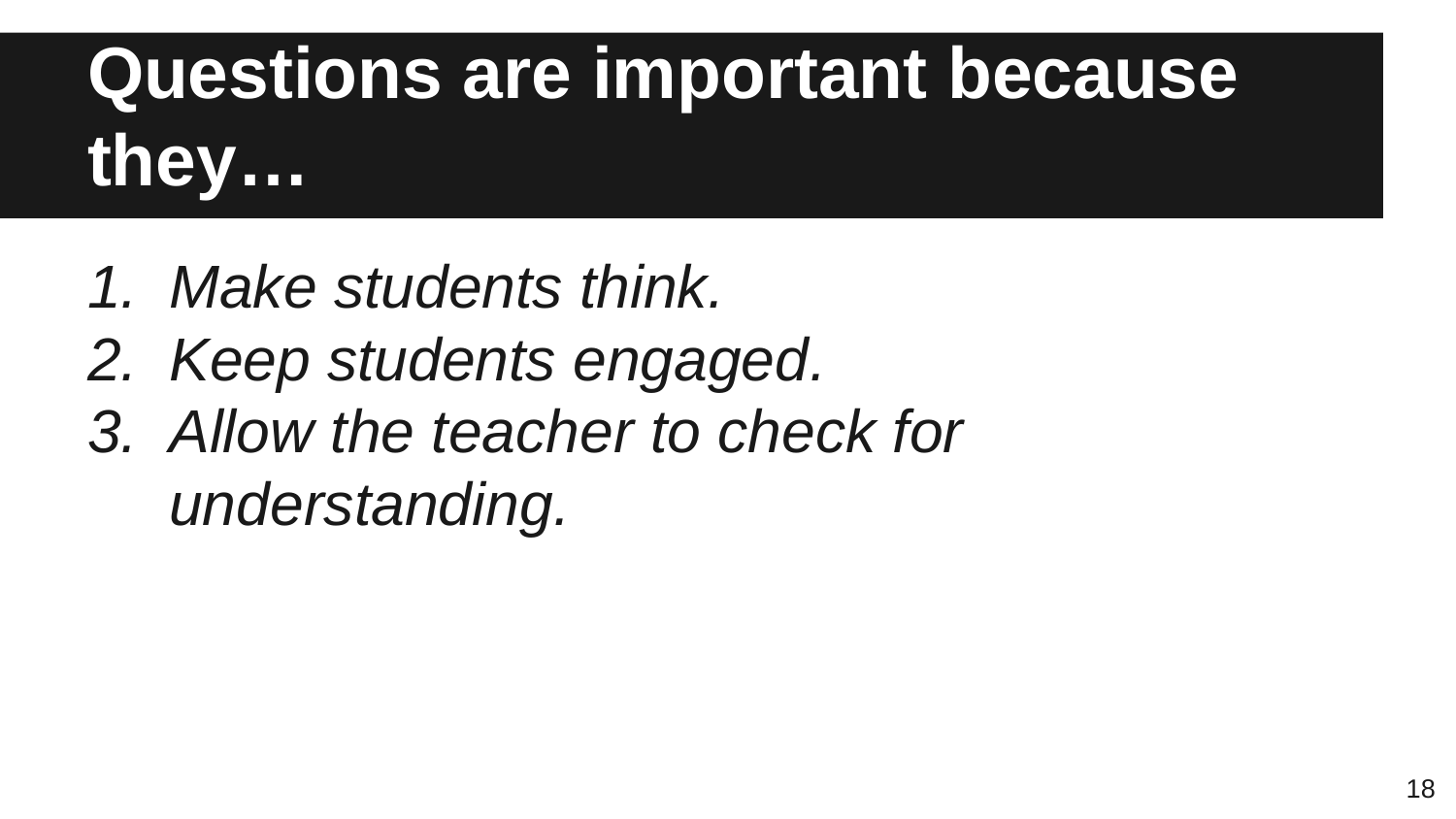

# Questions are important because they…
Make students think.
Keep students engaged.
Allow the teacher to check for understanding.
18